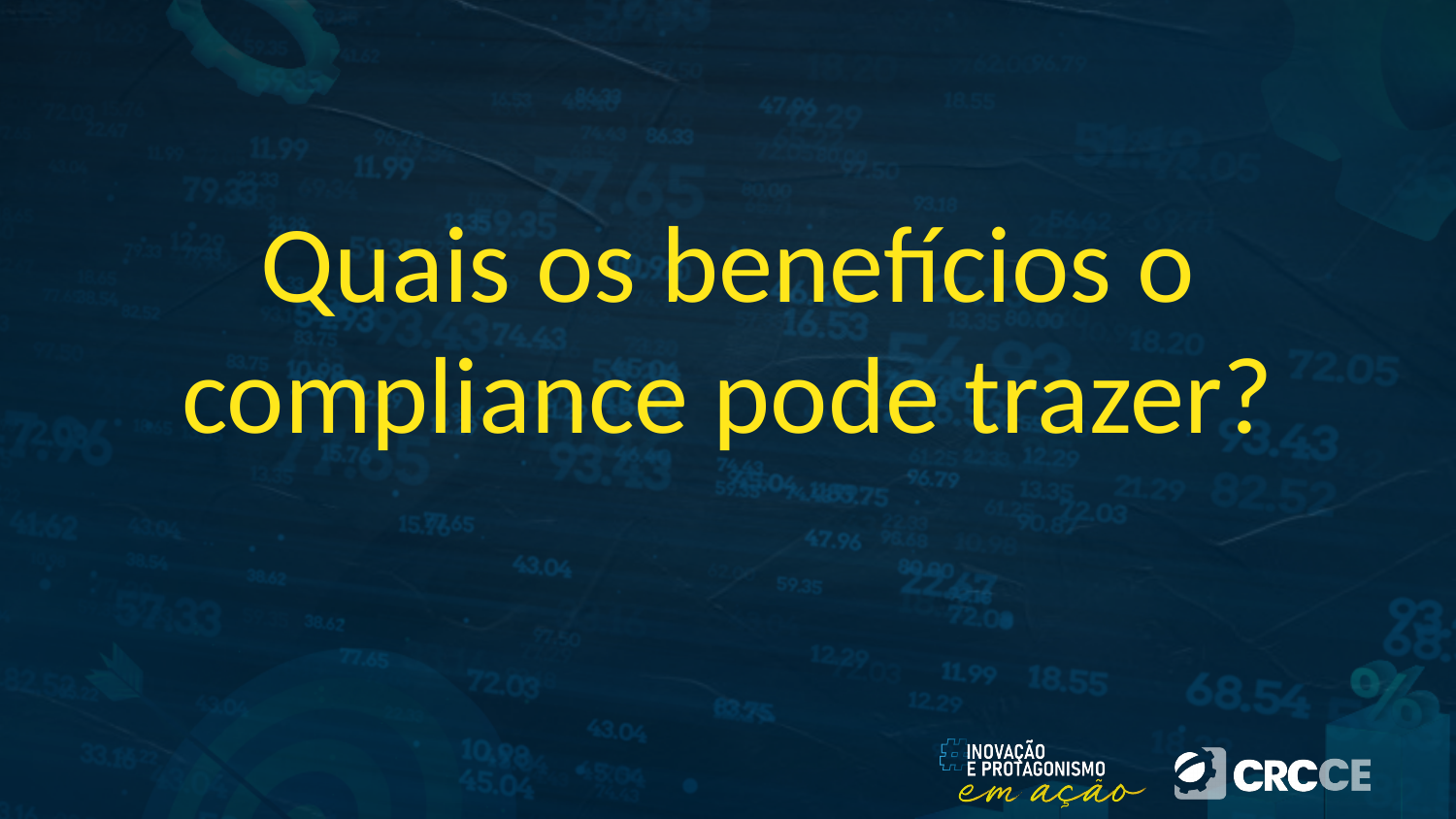

Quais os benefícios o compliance pode trazer?